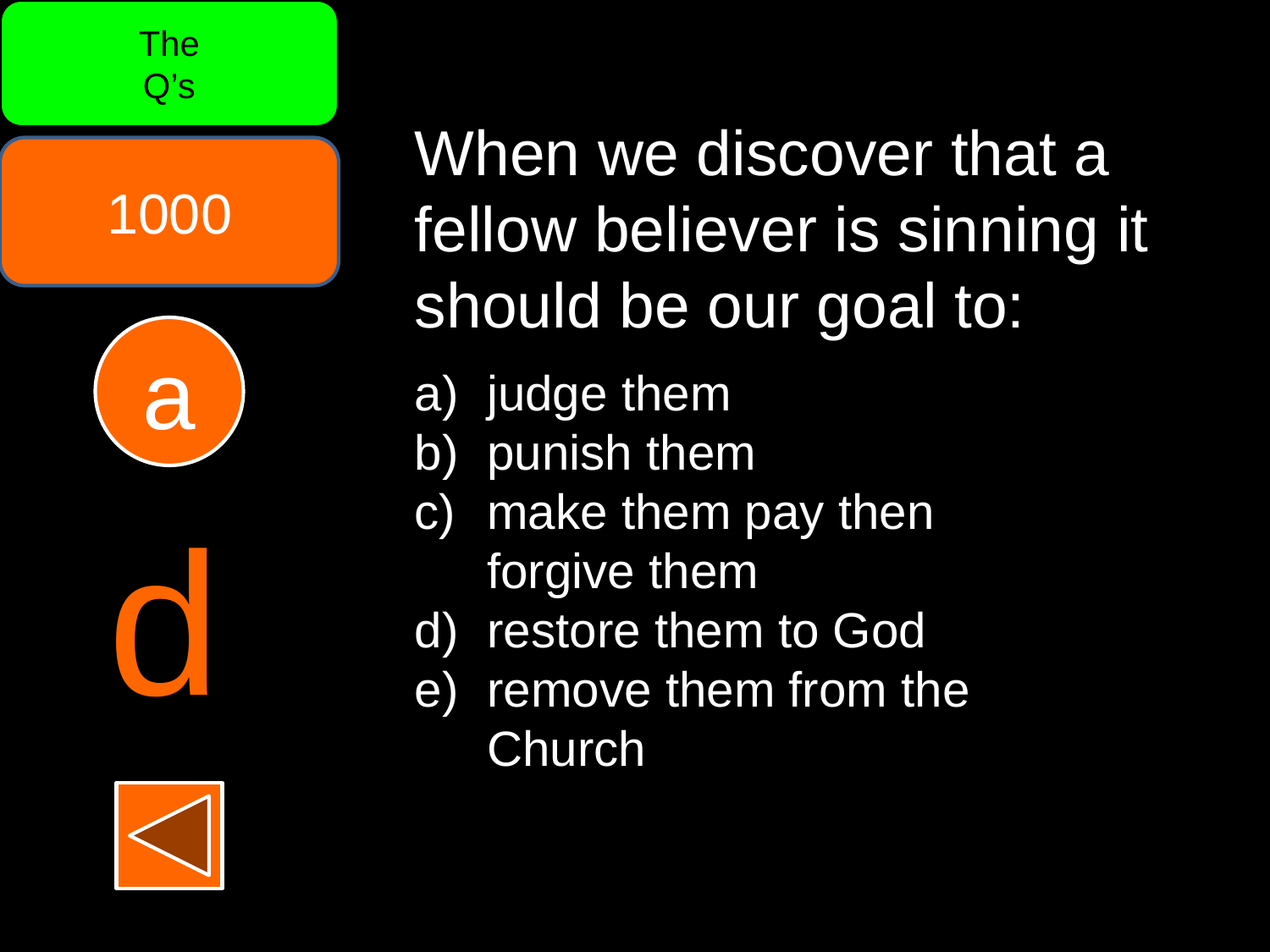

The
Q’s
When we discover that a fellow believer is sinning it should be our goal to:

judge them
punish them
make them pay then
forgive them
restore them to God
remove them from the
Church
1000
a
d